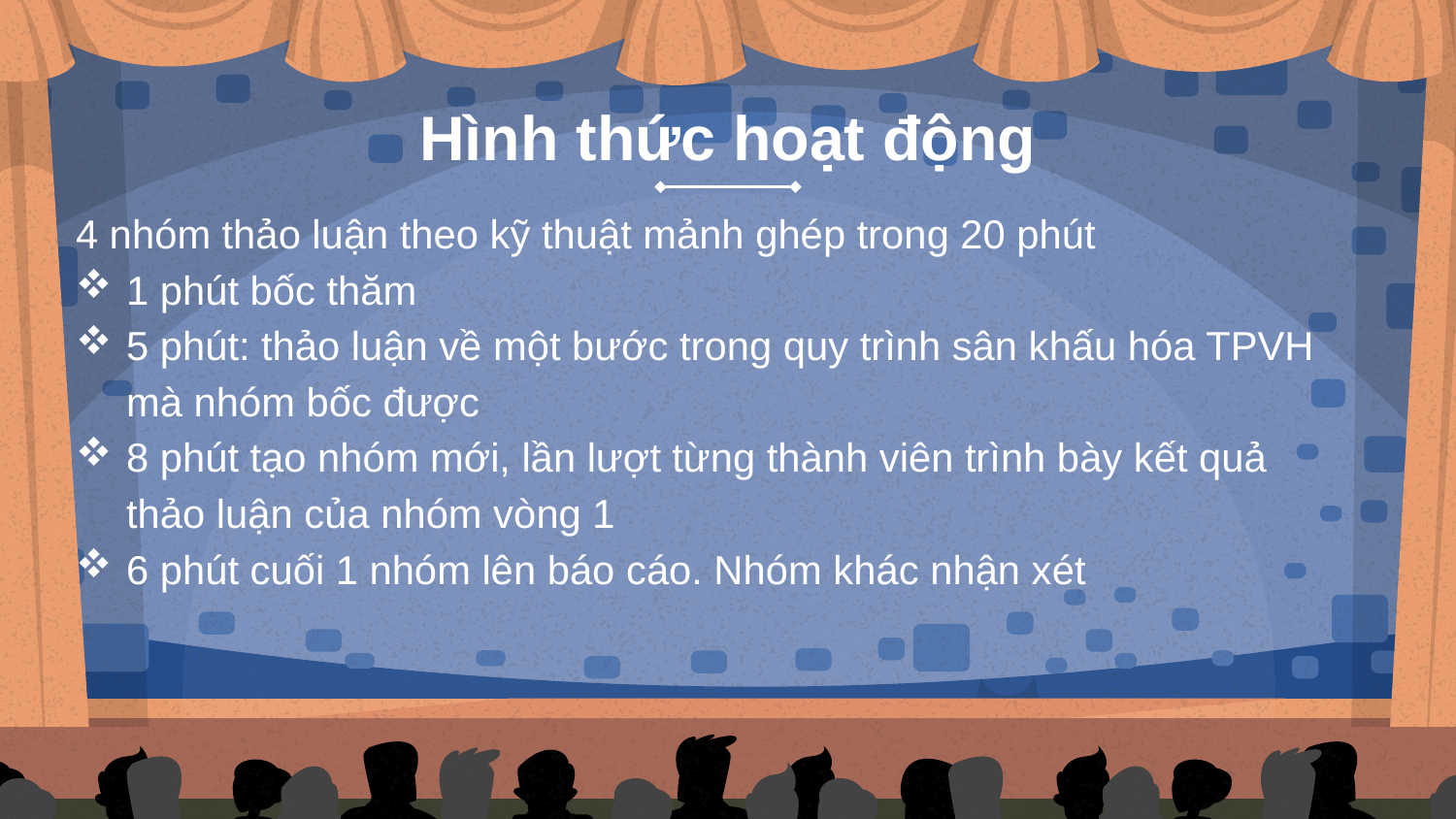

# Hình thức hoạt động
4 nhóm thảo luận theo kỹ thuật mảnh ghép trong 20 phút
1 phút bốc thăm
5 phút: thảo luận về một bước trong quy trình sân khấu hóa TPVH mà nhóm bốc được
8 phút tạo nhóm mới, lần lượt từng thành viên trình bày kết quả thảo luận của nhóm vòng 1
6 phút cuối 1 nhóm lên báo cáo. Nhóm khác nhận xét